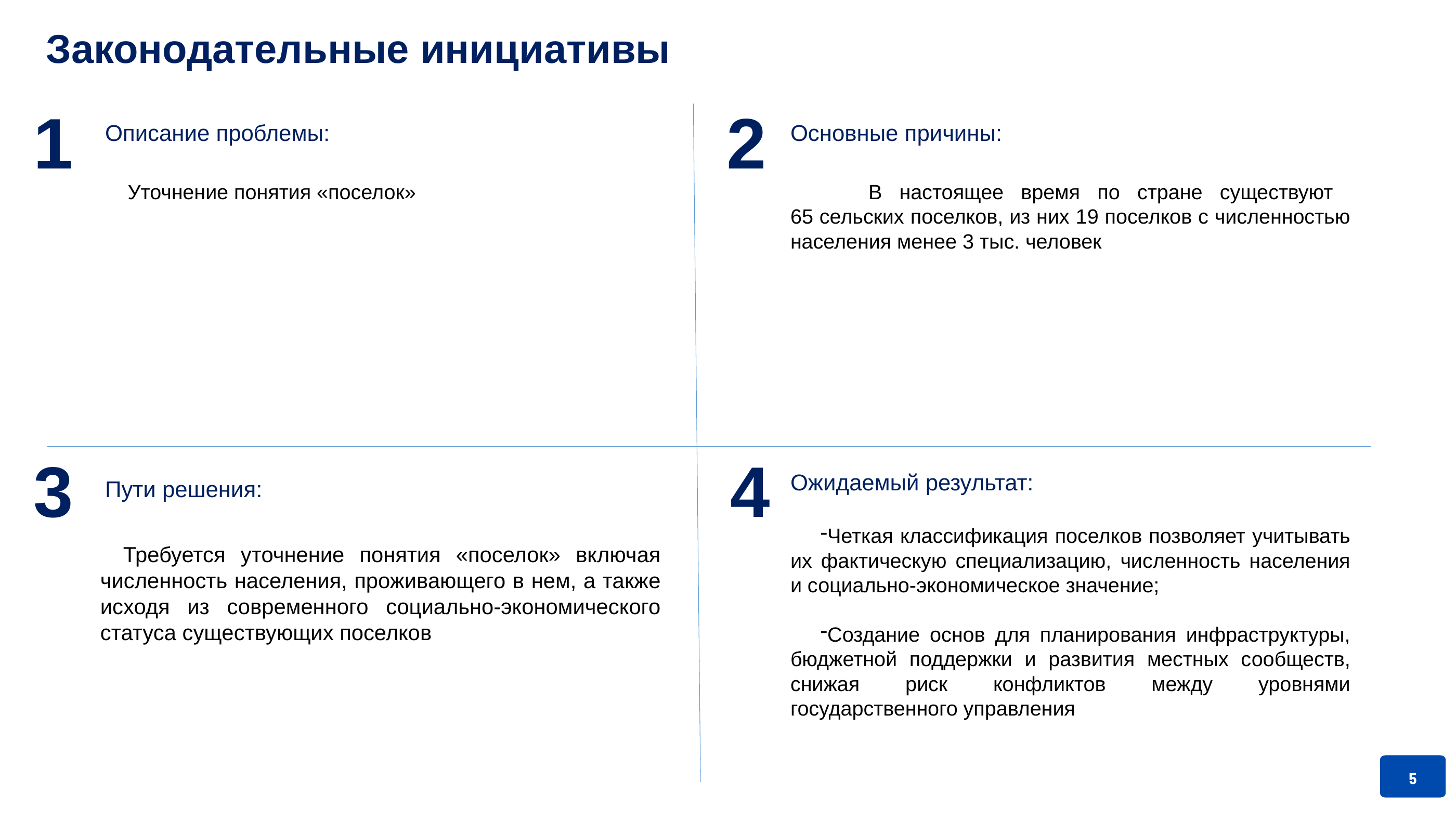

Законодательные инициативы
1
2
Описание проблемы:
Основные причины:
Уточнение понятия «поселок»
	В настоящее время по стране существуют
65 сельских поселков, из них 19 поселков с численностью населения менее 3 тыс. человек

3
4
Ожидаемый результат:
Пути решения:
Четкая классификация поселков позволяет учитывать их фактическую специализацию, численность населения и социально-экономическое значение;

Создание основ для планирования инфраструктуры, бюджетной поддержки и развития местных сообществ, снижая риск конфликтов между уровнями государственного управления
Требуется уточнение понятия «поселок» включая численность населения, проживающего в нем, а также исходя из современного социально-экономического статуса существующих поселков

5